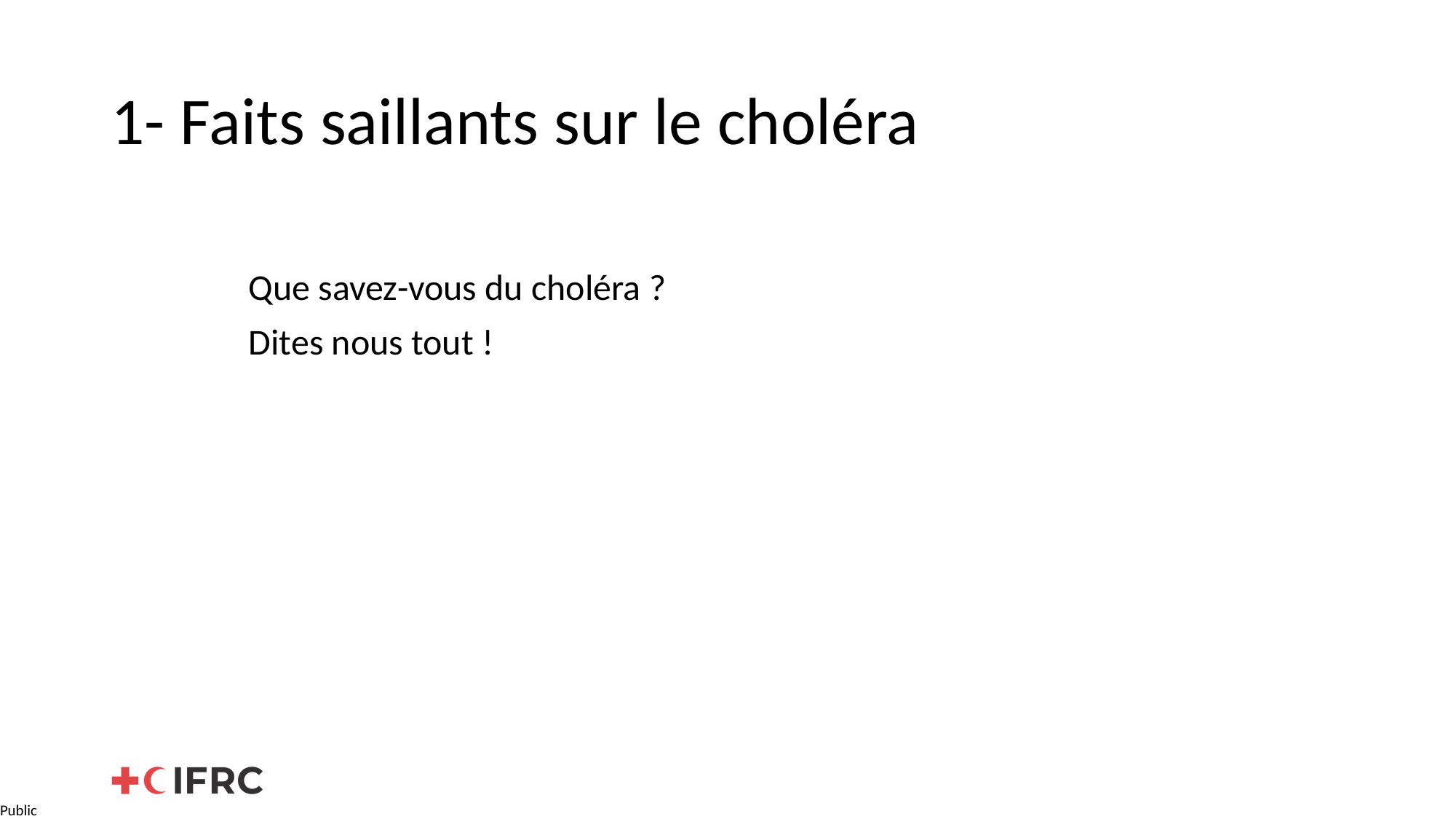

# 1- Faits saillants sur le choléra
Que savez-vous du choléra ?
Dites nous tout !